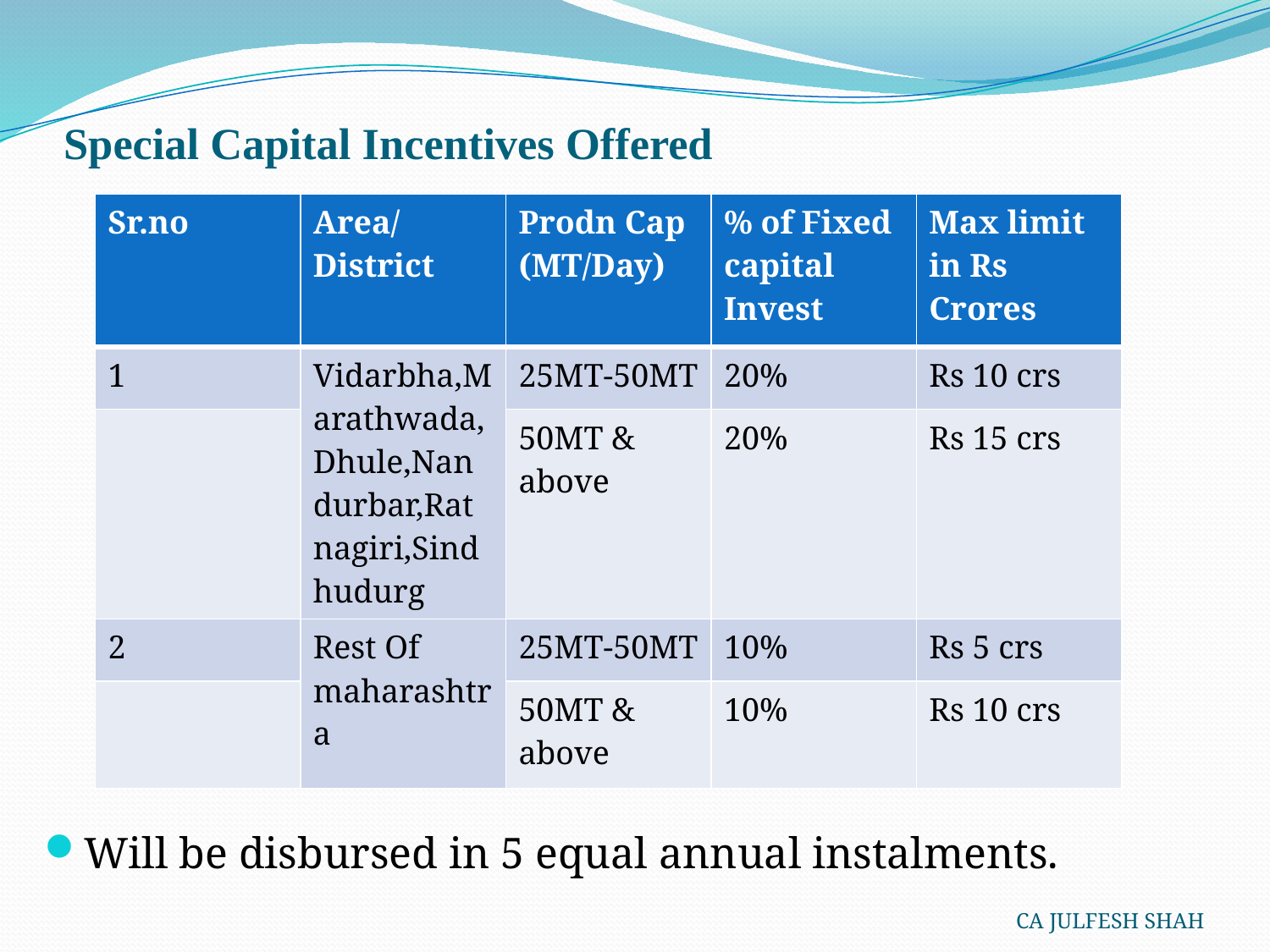

# Special Capital Incentives Offered
| Sr.no | Area/District | Prodn Cap (MT/Day) | % of Fixed capital Invest | Max limit in Rs Crores |
| --- | --- | --- | --- | --- |
| 1 | Vidarbha,Marathwada,Dhule,Nandurbar,Ratnagiri,Sindhudurg | 25MT-50MT | 20% | Rs 10 crs |
|  |  | 50MT & above | 20% | Rs 15 crs |
| 2 | Rest Of maharashtra | 25MT-50MT | 10% | Rs 5 crs |
|  |  | 50MT & above | 10% | Rs 10 crs |

Will be disbursed in 5 equal annual instalments.

CA JULFESH SHAH